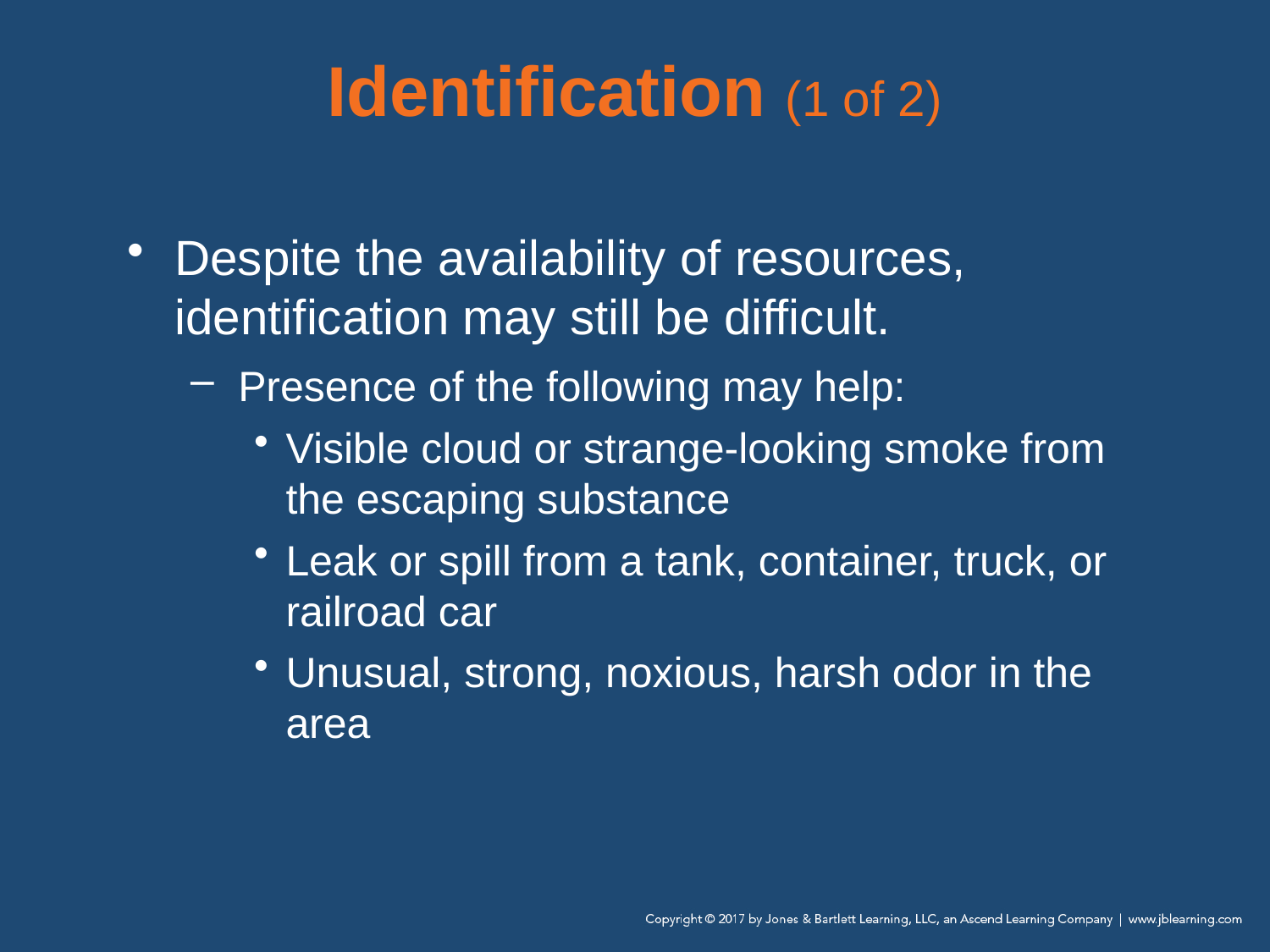

# Identification (1 of 2)
Despite the availability of resources, identification may still be difficult.
Presence of the following may help:
Visible cloud or strange-looking smoke from the escaping substance
Leak or spill from a tank, container, truck, or railroad car
Unusual, strong, noxious, harsh odor in the area